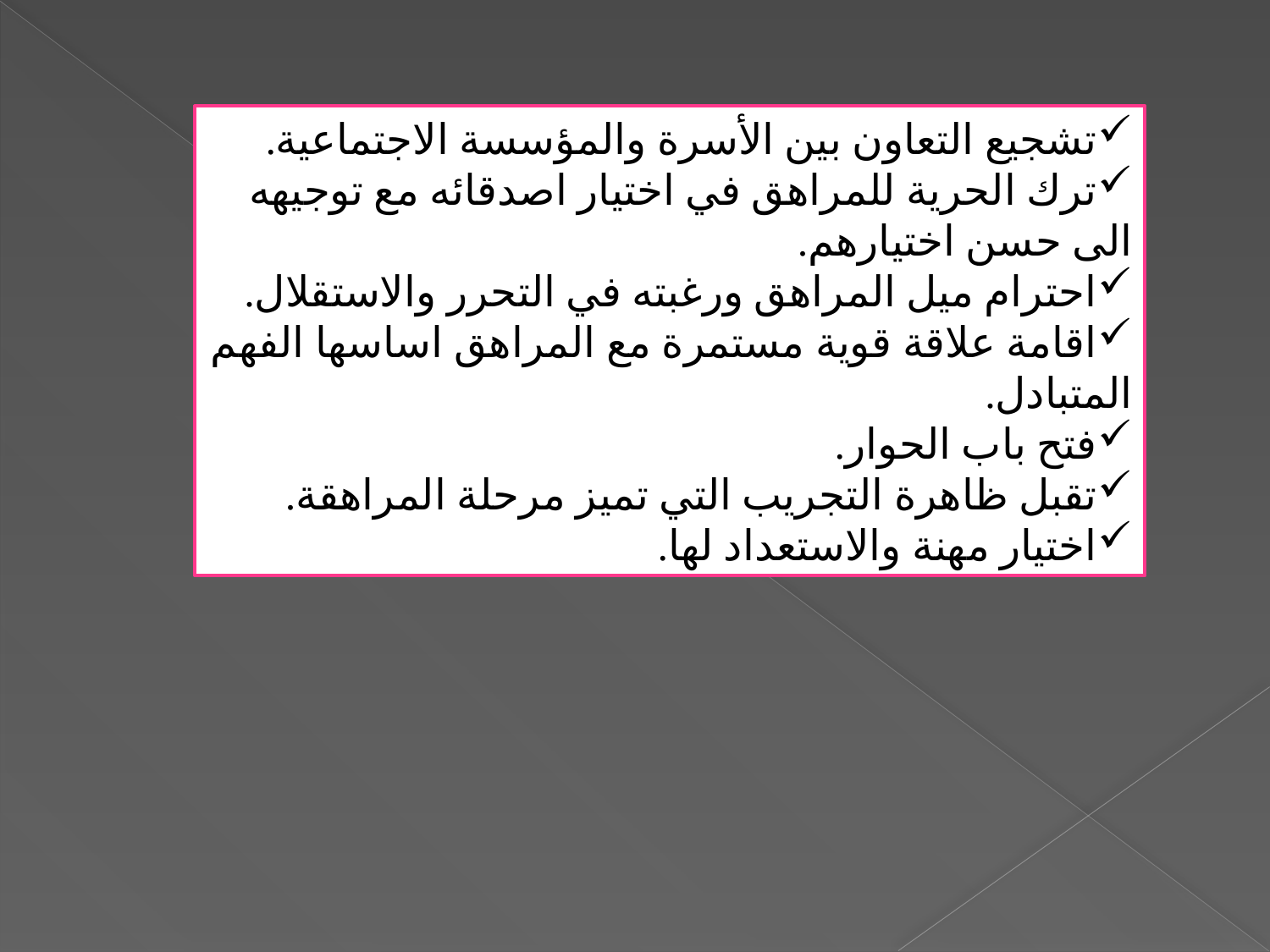

تشجيع التعاون بين الأسرة والمؤسسة الاجتماعية.
ترك الحرية للمراهق في اختيار اصدقائه مع توجيهه الى حسن اختيارهم.
احترام ميل المراهق ورغبته في التحرر والاستقلال.
اقامة علاقة قوية مستمرة مع المراهق اساسها الفهم المتبادل.
فتح باب الحوار.
تقبل ظاهرة التجريب التي تميز مرحلة المراهقة.
اختيار مهنة والاستعداد لها.